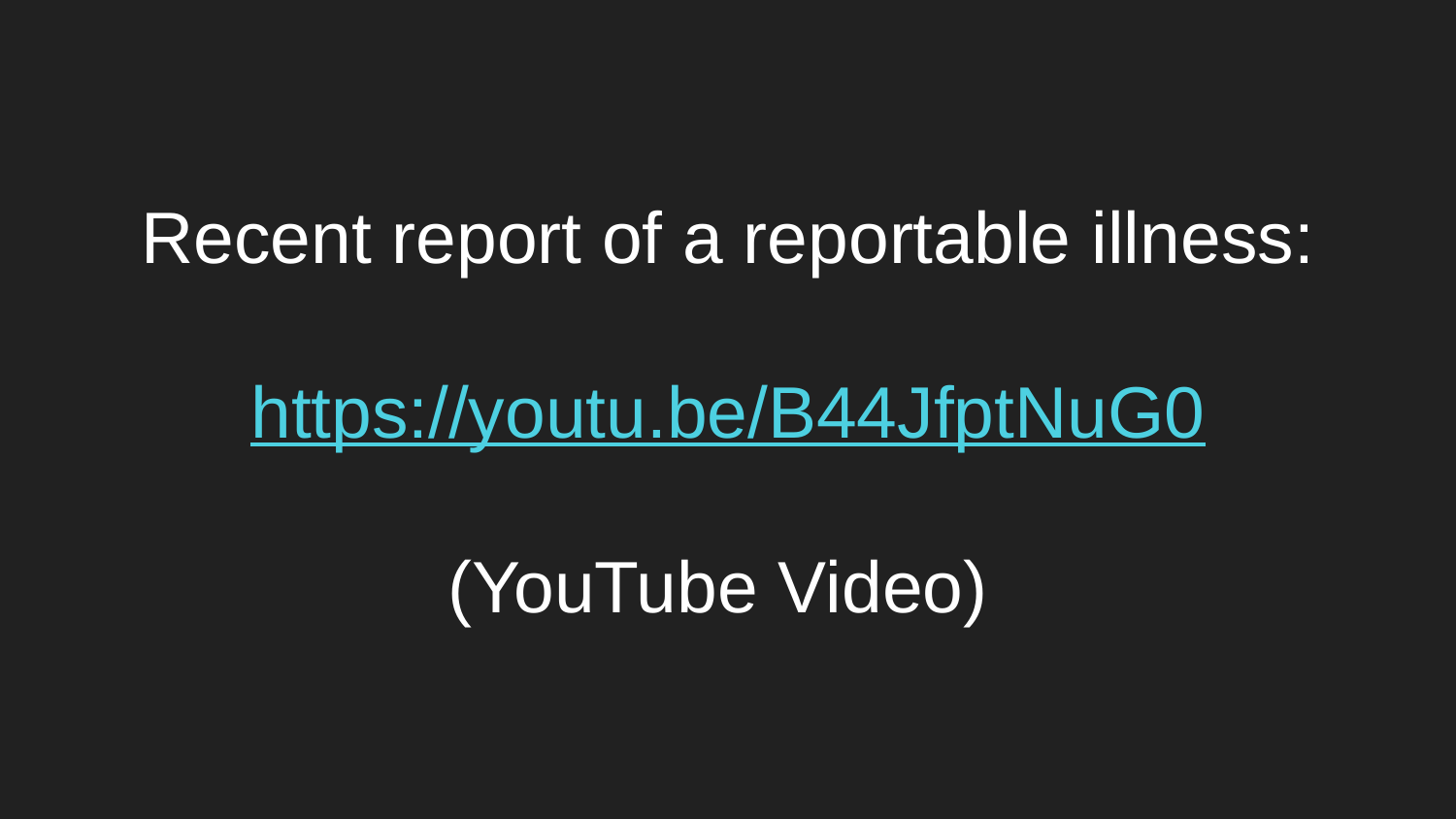

# Recent report of a reportable illness:

https://youtu.be/B44JfptNuG0

(YouTube Video)